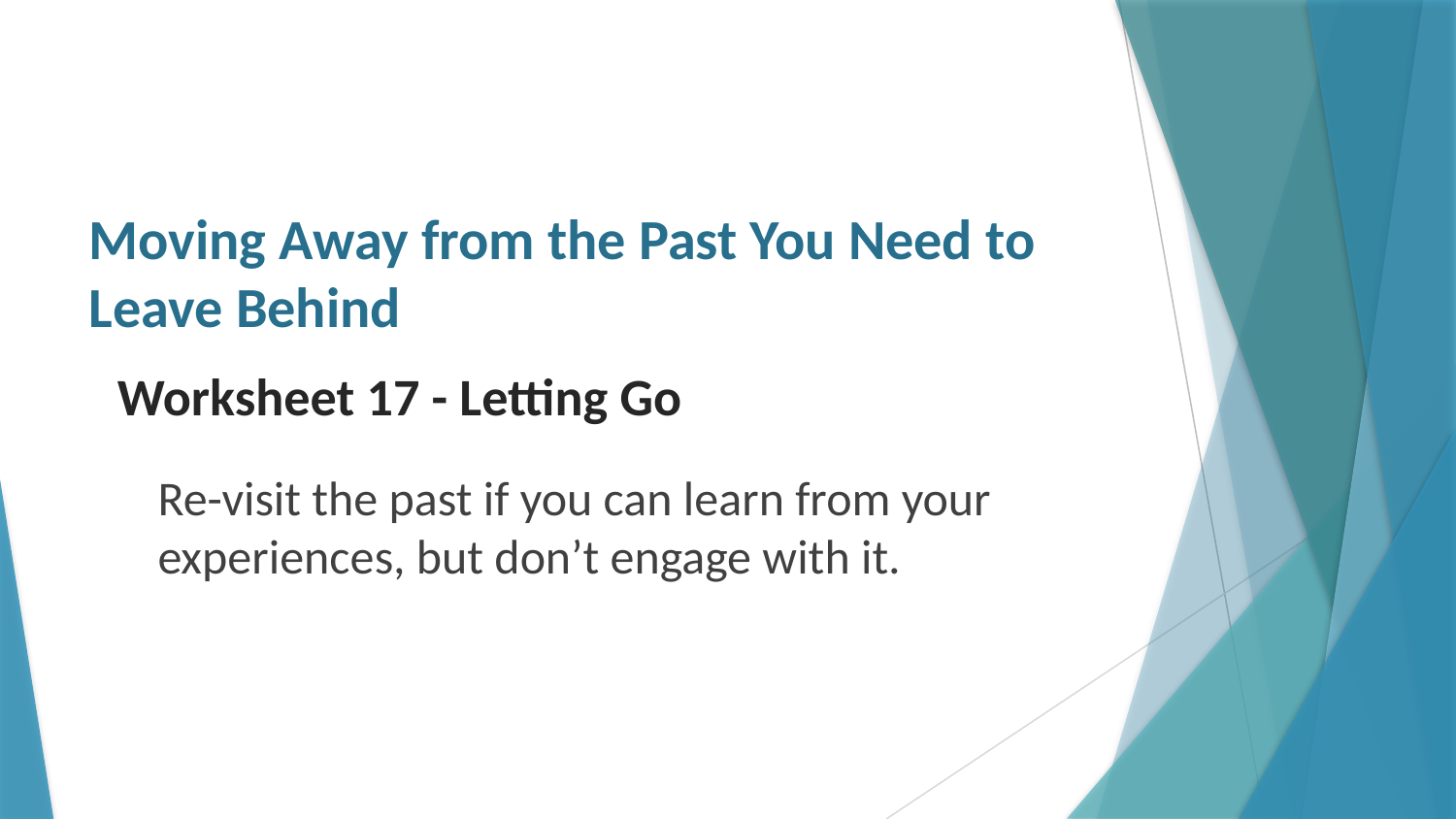

Moving Away from the Past You Need to Leave Behind
# Worksheet 17 - Letting Go
Re-visit the past if you can learn from your experiences, but don’t engage with it.